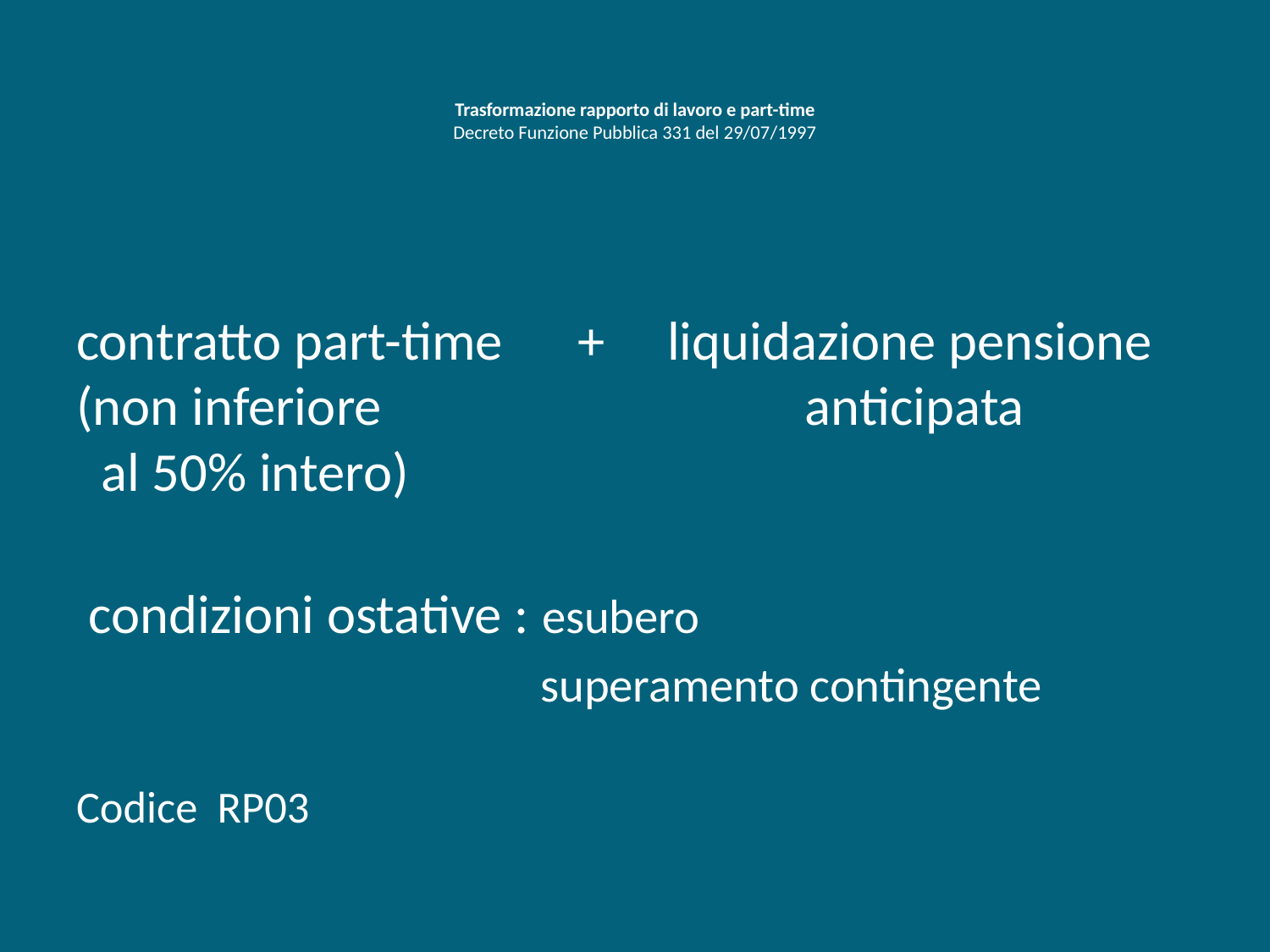

# Trasformazione rapporto di lavoro e part-time Decreto Funzione Pubblica 331 del 29/07/1997

contratto part-time      +     liquidazione pensione
(non inferiore                                  anticipata
  al 50% intero)
 condizioni ostative : esubero
                                           superamento contingente
Codice  RP03